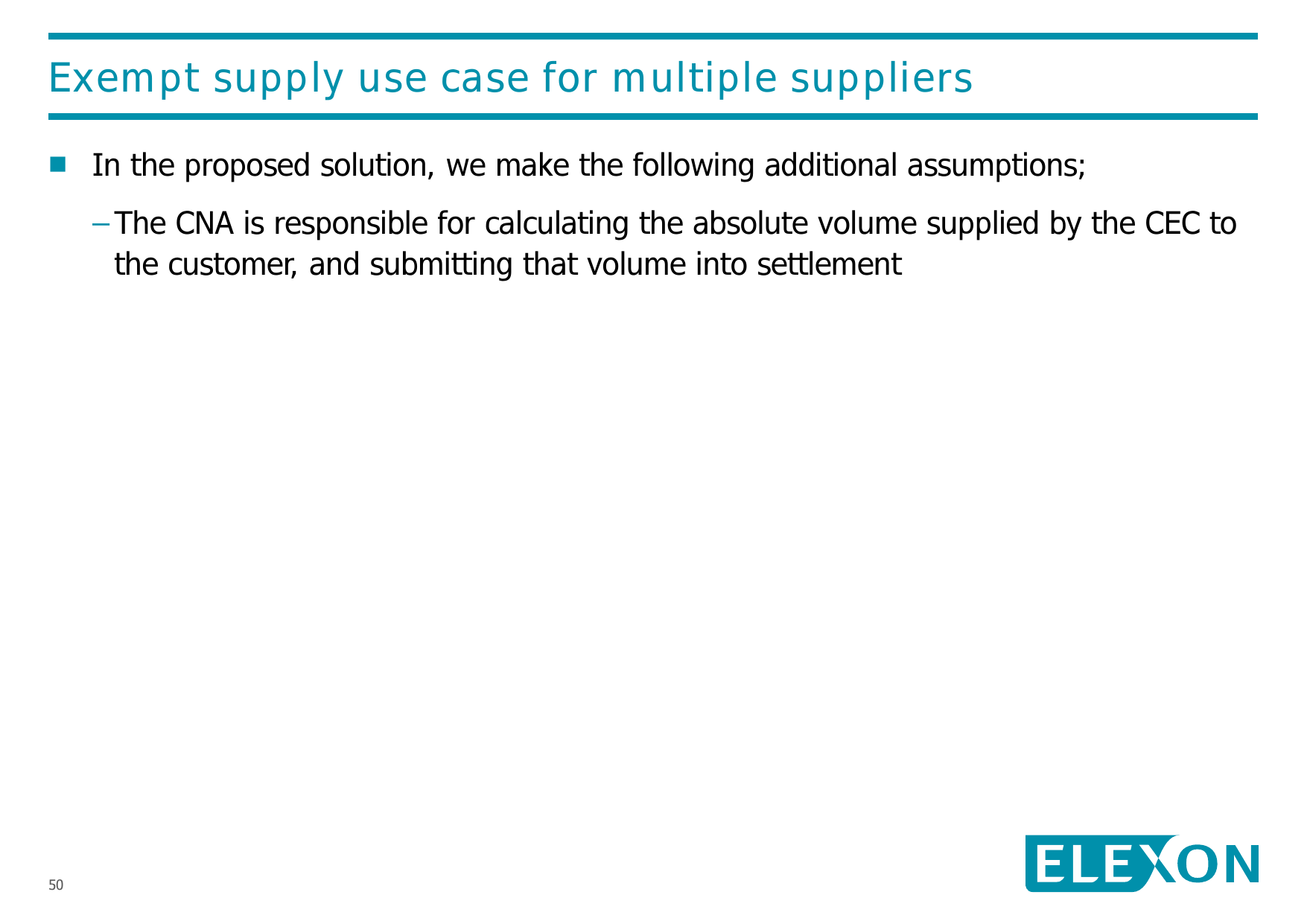

# Exempt supply use case for multiple suppliers
In the proposed solution, we make the following additional assumptions;
The CNA is responsible for calculating the absolute volume supplied by the CEC to the customer, and submitting that volume into settlement
50